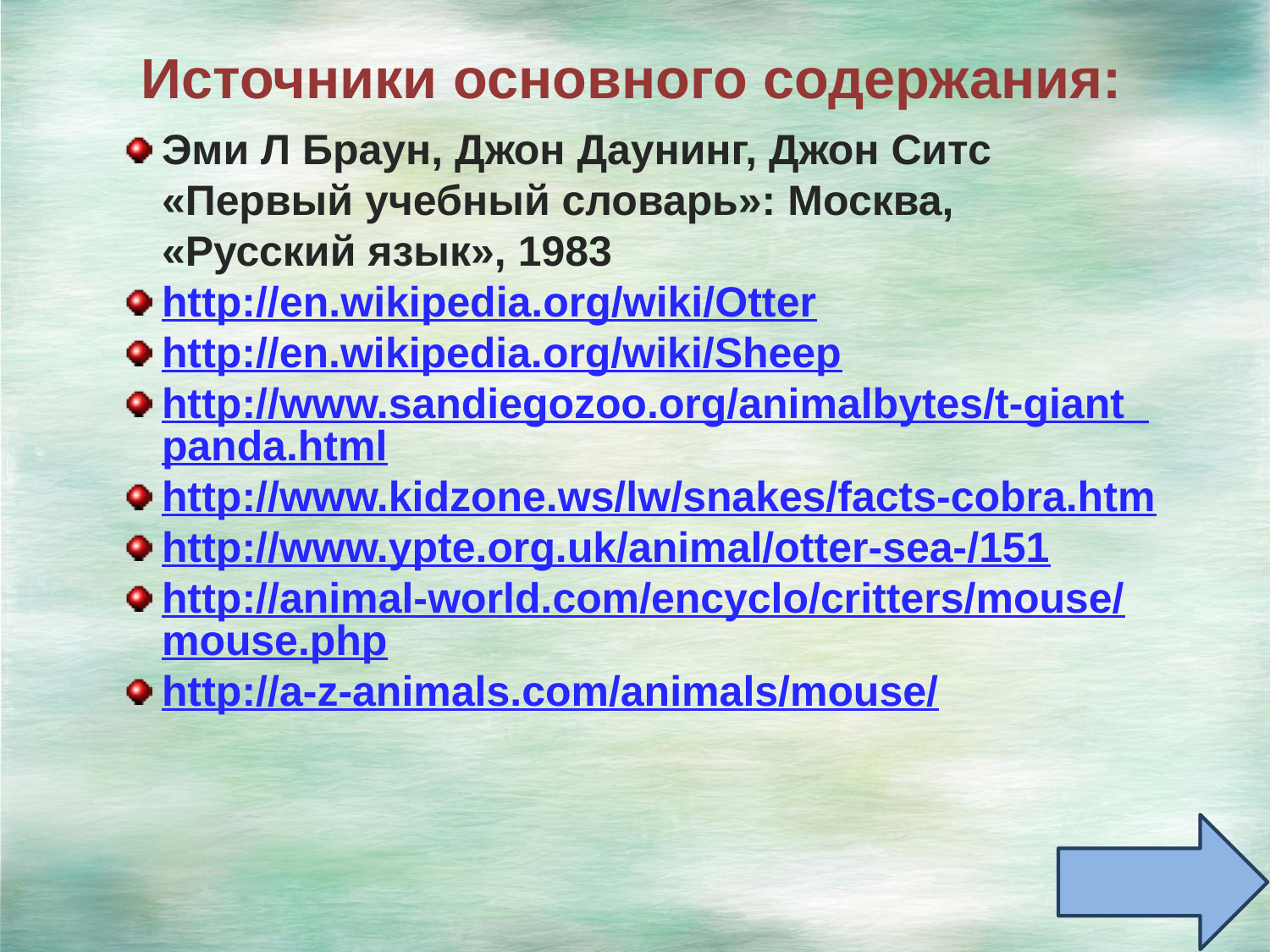

Источники основного содержания:
Эми Л Браун, Джон Даунинг, Джон Ситс  «Первый учебный словарь»: Москва, «Русский язык», 1983
http://en.wikipedia.org/wiki/Otter
http://en.wikipedia.org/wiki/Sheep
http://www.sandiegozoo.org/animalbytes/t-giant_panda.html
http://www.kidzone.ws/lw/snakes/facts-cobra.htm
http://www.ypte.org.uk/animal/otter-sea-/151
http://animal-world.com/encyclo/critters/mouse/mouse.php
http://a-z-animals.com/animals/mouse/